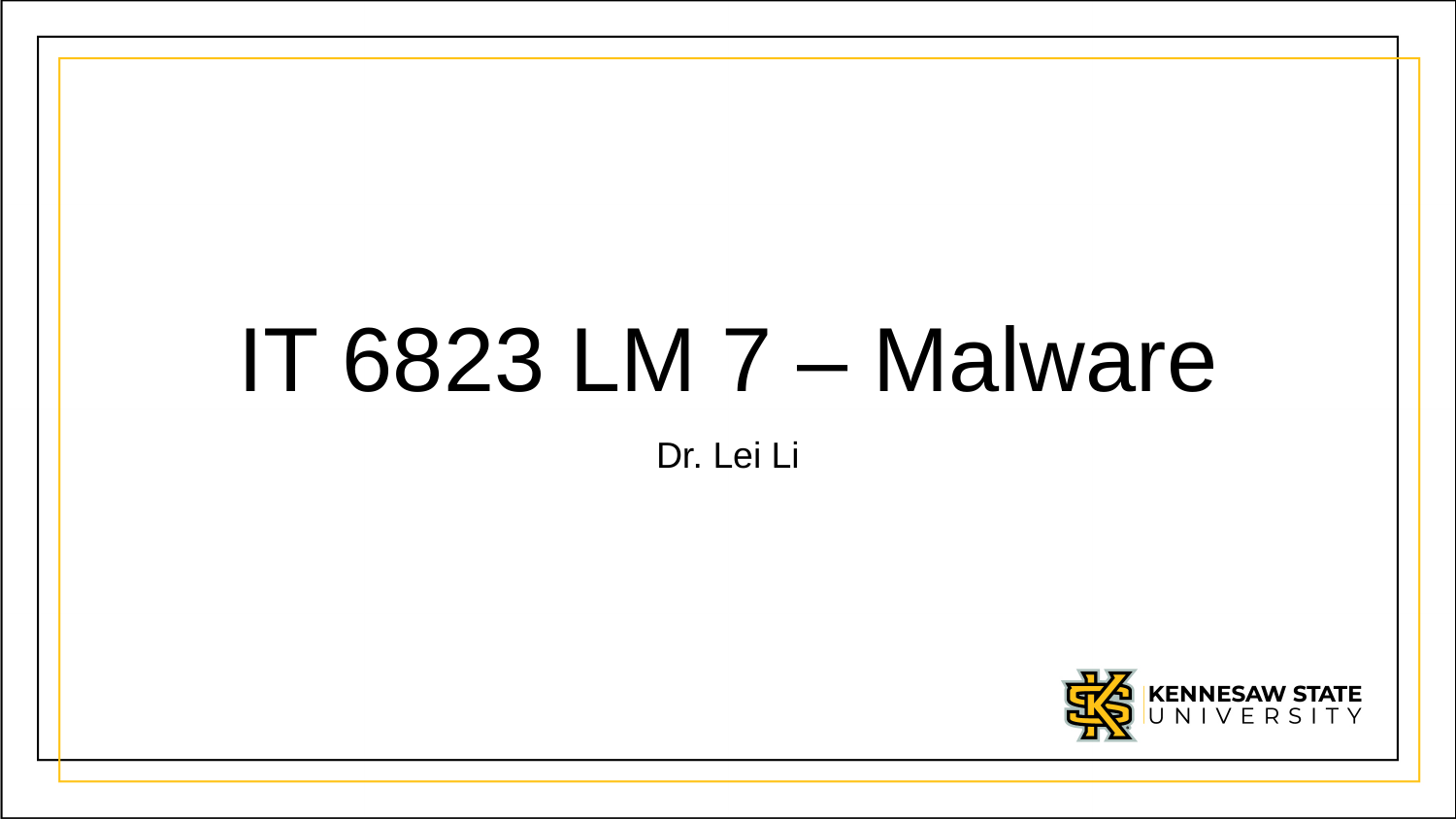

# IT 6823 LM 7 – Malware
Dr. Lei Li